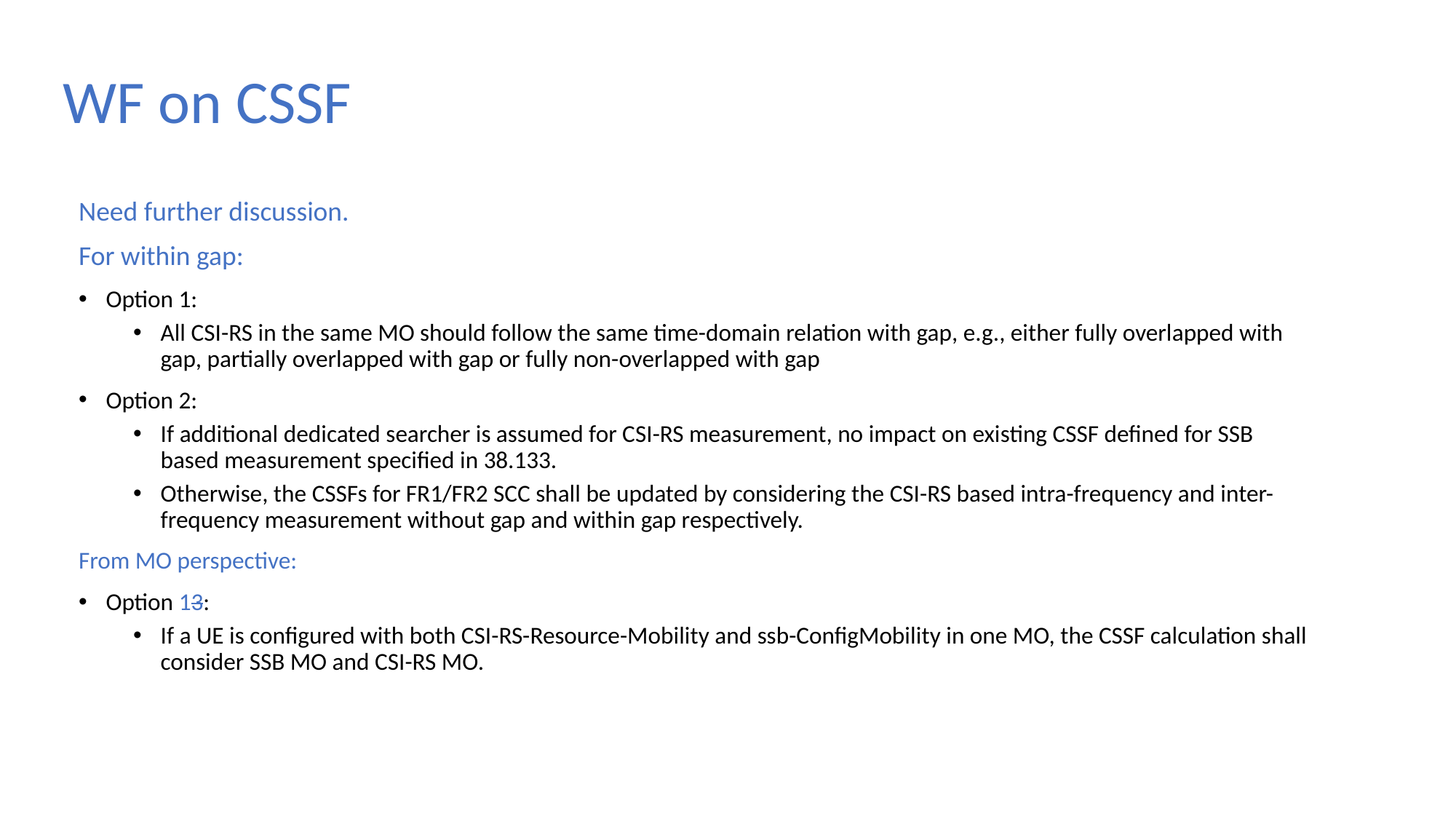

# WF on CSSF
Need further discussion.
For within gap:
Option 1:
All CSI-RS in the same MO should follow the same time-domain relation with gap, e.g., either fully overlapped with gap, partially overlapped with gap or fully non-overlapped with gap
Option 2:
If additional dedicated searcher is assumed for CSI-RS measurement, no impact on existing CSSF defined for SSB based measurement specified in 38.133.
Otherwise, the CSSFs for FR1/FR2 SCC shall be updated by considering the CSI-RS based intra-frequency and inter-frequency measurement without gap and within gap respectively.
From MO perspective:
Option 13:
If a UE is configured with both CSI-RS-Resource-Mobility and ssb-ConfigMobility in one MO, the CSSF calculation shall consider SSB MO and CSI-RS MO.